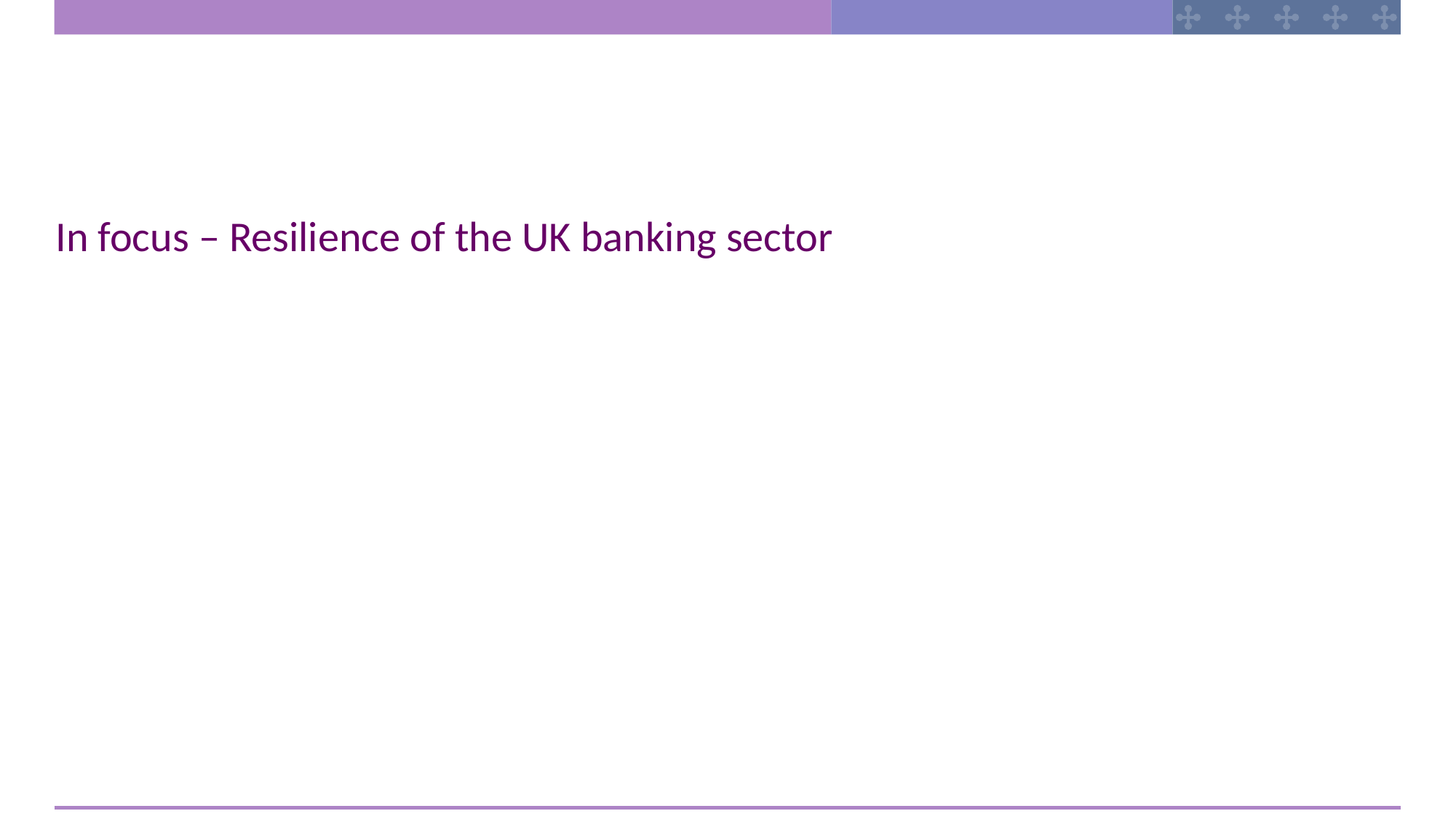

In focus – Resilience of the UK banking sector